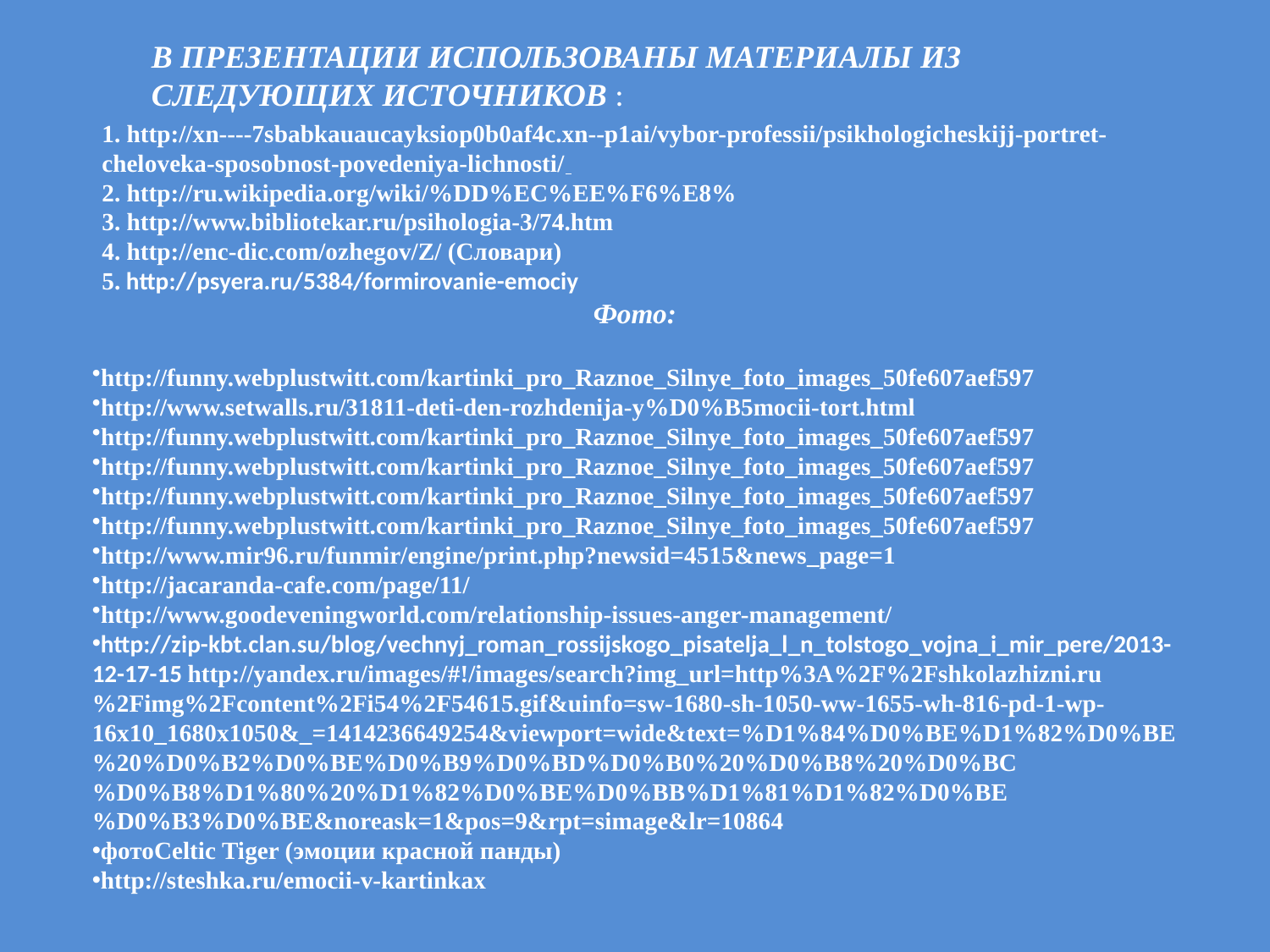

В ПРЕЗЕНТАЦИИ ИСПОЛЬЗОВАНЫ МАТЕРИАЛЫ ИЗ  СЛЕДУЮЩИХ ИСТОЧНИКОВ :

1. http://xn----7sbabkauaucayksiop0b0af4c.xn--p1ai/vybor-professii/psikhologicheskijj-portret-cheloveka-sposobnost-povedeniya-lichnosti/
2. http://ru.wikipedia.org/wiki/%DD%EC%EE%F6%E8%
3. http://www.bibliotekar.ru/psihologia-3/74.htm
4. http://enc-dic.com/ozhegov/Z/ (Словари)
5. http://psyera.ru/5384/formirovanie-emociy
Фото:

http://funny.webplustwitt.com/kartinki_pro_Raznoe_Silnye_foto_images_50fe607aef597
http://www.setwalls.ru/31811-deti-den-rozhdenija-y%D0%B5mocii-tort.html
http://funny.webplustwitt.com/kartinki_pro_Raznoe_Silnye_foto_images_50fe607aef597
http://funny.webplustwitt.com/kartinki_pro_Raznoe_Silnye_foto_images_50fe607aef597
http://funny.webplustwitt.com/kartinki_pro_Raznoe_Silnye_foto_images_50fe607aef597
http://funny.webplustwitt.com/kartinki_pro_Raznoe_Silnye_foto_images_50fe607aef597
http://www.mir96.ru/funmir/engine/print.php?newsid=4515&news_page=1
http://jacaranda-cafe.com/page/11/
http://www.goodeveningworld.com/relationship-issues-anger-management/
http://zip-kbt.clan.su/blog/vechnyj_roman_rossijskogo_pisatelja_l_n_tolstogo_vojna_i_mir_pere/2013-12-17-15 http://yandex.ru/images/#!/images/search?img_url=http%3A%2F%2Fshkolazhizni.ru%2Fimg%2Fcontent%2Fi54%2F54615.gif&uinfo=sw-1680-sh-1050-ww-1655-wh-816-pd-1-wp-16x10_1680x1050&_=1414236649254&viewport=wide&text=%D1%84%D0%BE%D1%82%D0%BE%20%D0%B2%D0%BE%D0%B9%D0%BD%D0%B0%20%D0%B8%20%D0%BC%D0%B8%D1%80%20%D1%82%D0%BE%D0%BB%D1%81%D1%82%D0%BE%D0%B3%D0%BE&noreask=1&pos=9&rpt=simage&lr=10864
фотоCeltic Tiger (эмоции красной панды)
http://steshka.ru/emocii-v-kartinkax